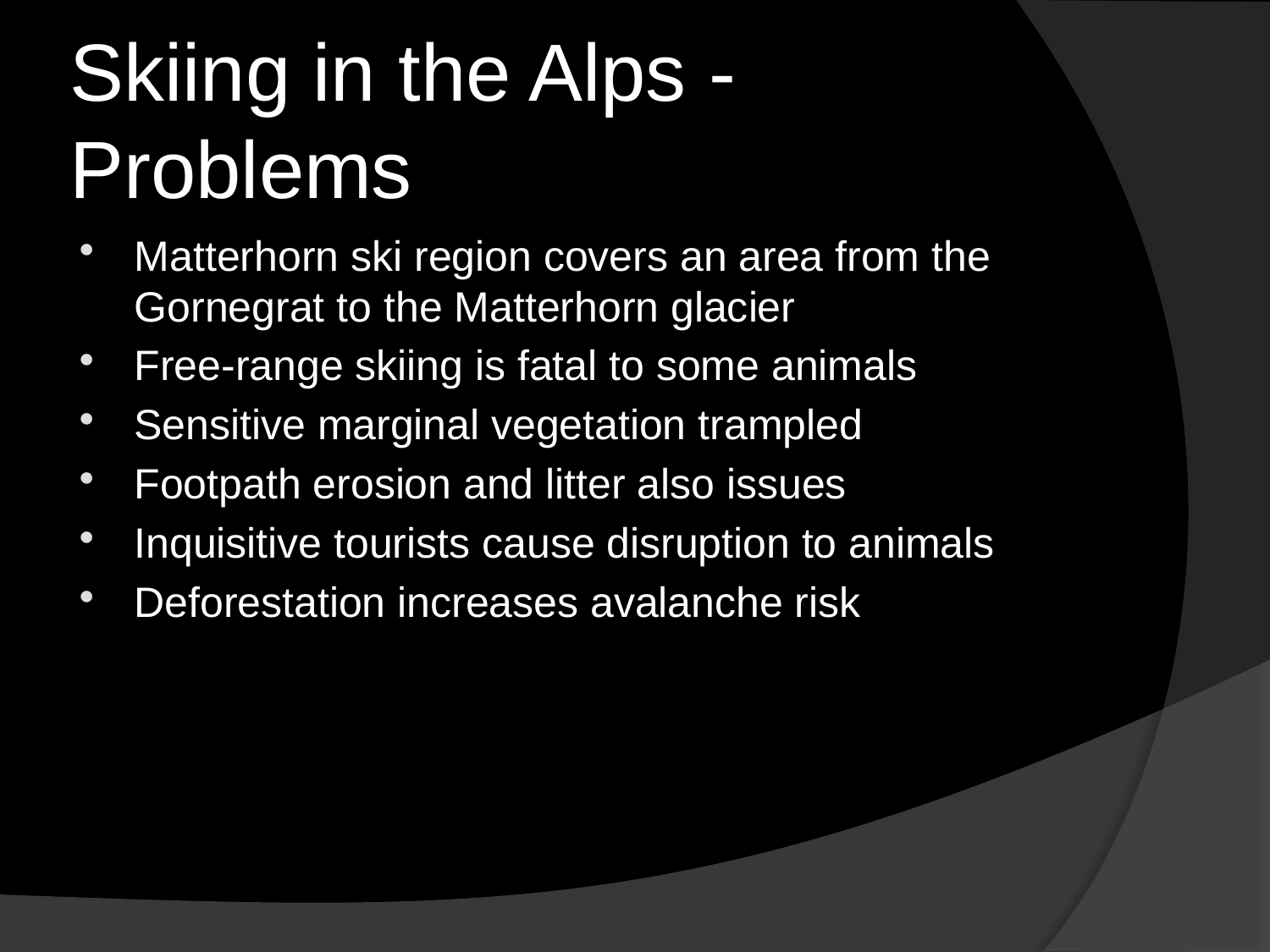

# Skiing in the Alps - Problems
Matterhorn ski region covers an area from the Gornegrat to the Matterhorn glacier
Free-range skiing is fatal to some animals
Sensitive marginal vegetation trampled
Footpath erosion and litter also issues
Inquisitive tourists cause disruption to animals
Deforestation increases avalanche risk